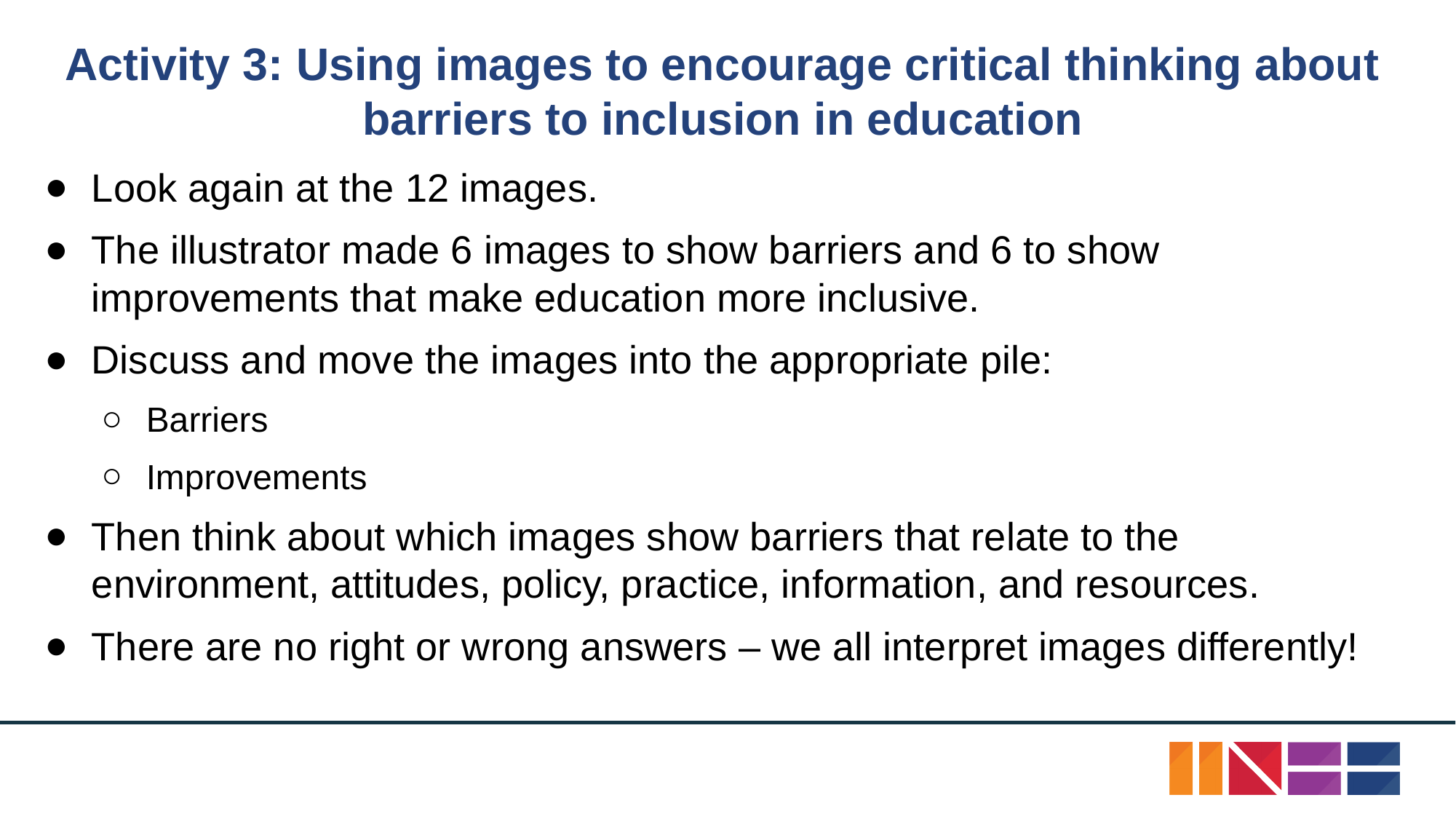

# Activity 3: Using images to encourage critical thinking about barriers to inclusion in education
Look again at the 12 images.
The illustrator made 6 images to show barriers and 6 to show improvements that make education more inclusive.
Discuss and move the images into the appropriate pile:
Barriers
Improvements
Then think about which images show barriers that relate to the environment, attitudes, policy, practice, information, and resources.
There are no right or wrong answers – we all interpret images differently!